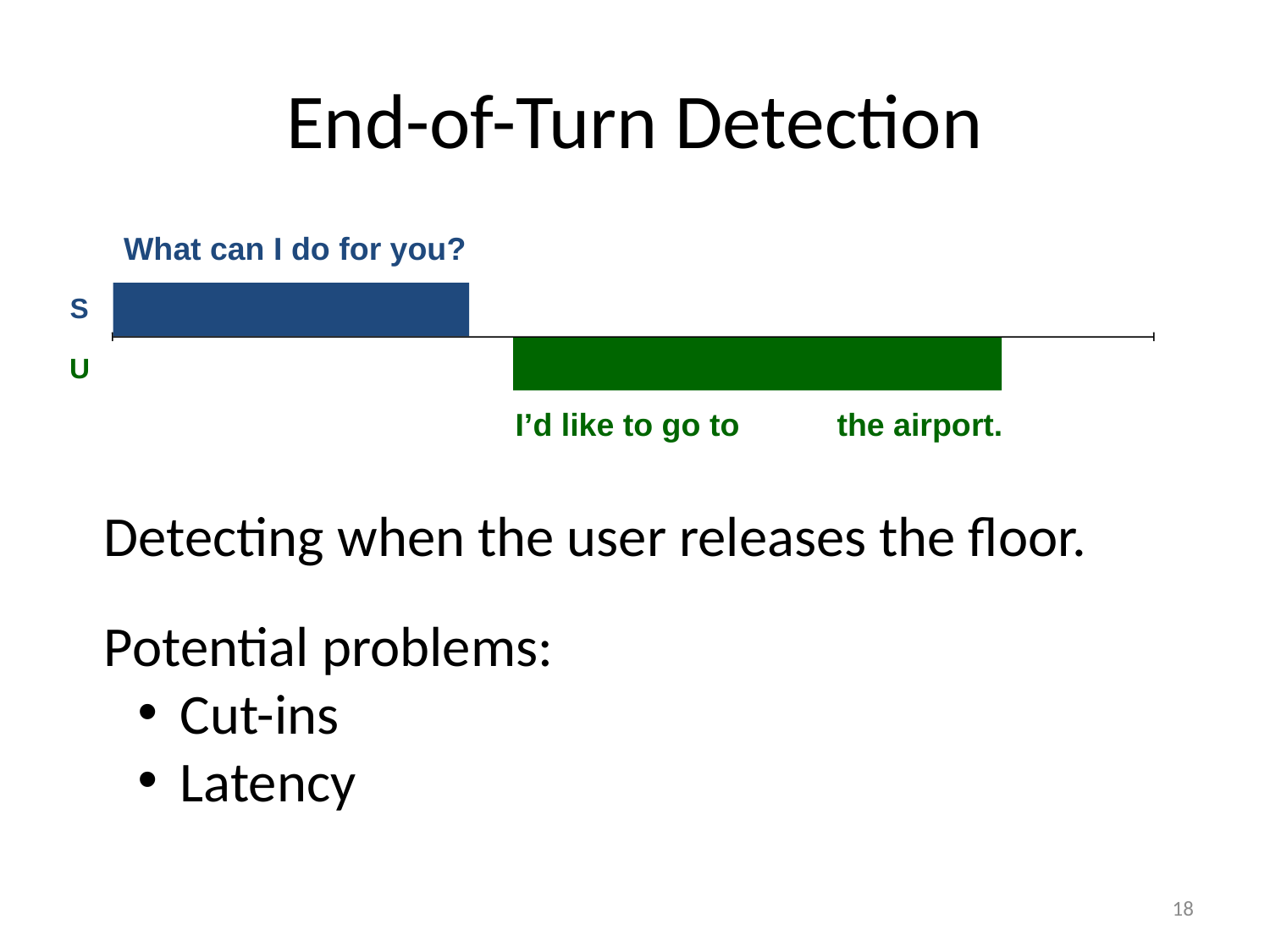

# End-of-Turn Detection
What can I do for you?

S

U
I’d like to go to           the airport.

Detecting when the user releases the floor.

Potential problems:
 Cut-ins
 Latency
18